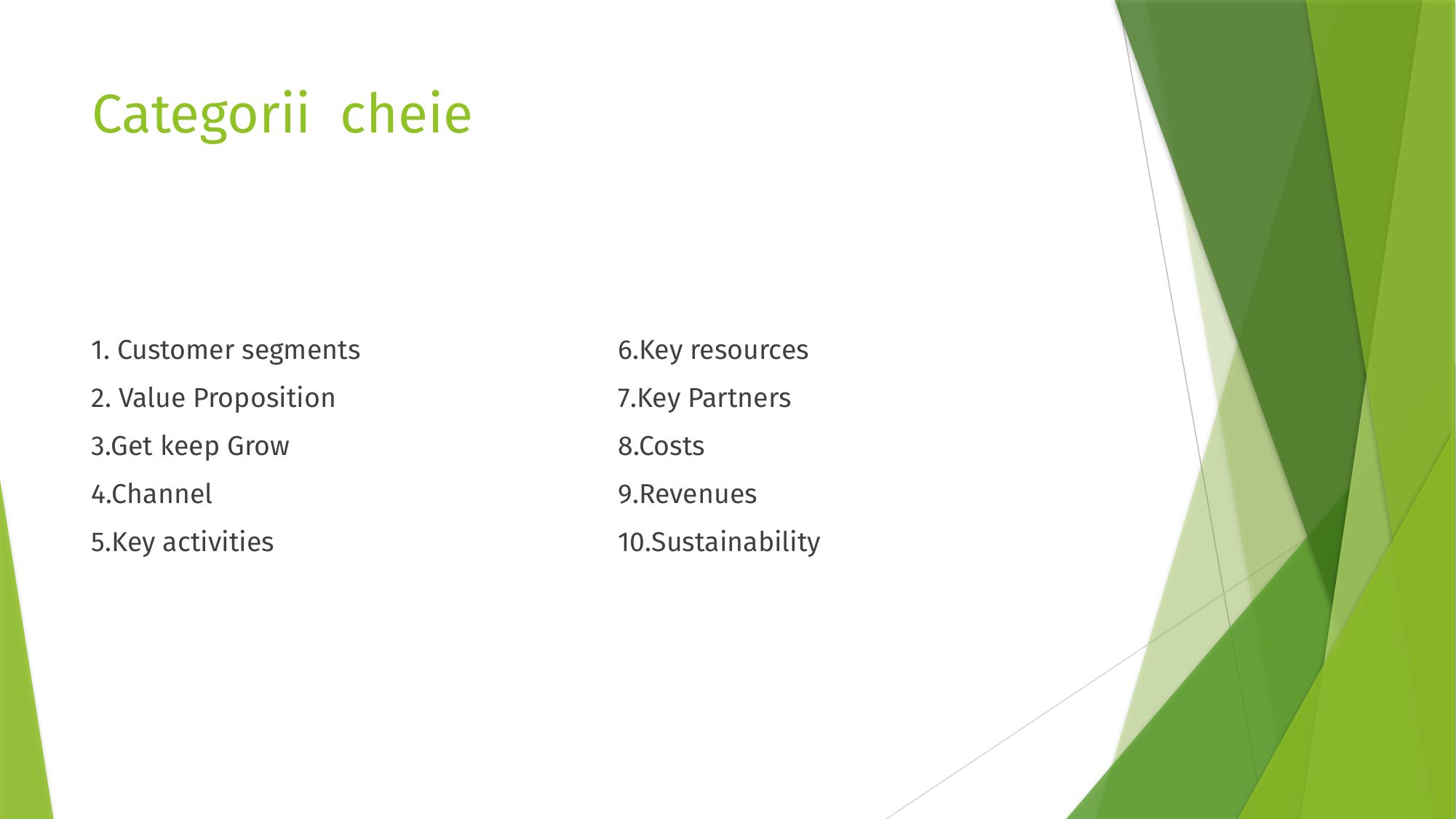

# Categorii  cheie
1. Customer segments
2. Value Proposition
3.Get keep Grow
4.Channel
5.Key activities

6.Key resources
7.Key Partners
8.Costs
9.Revenues
10.Sustainability